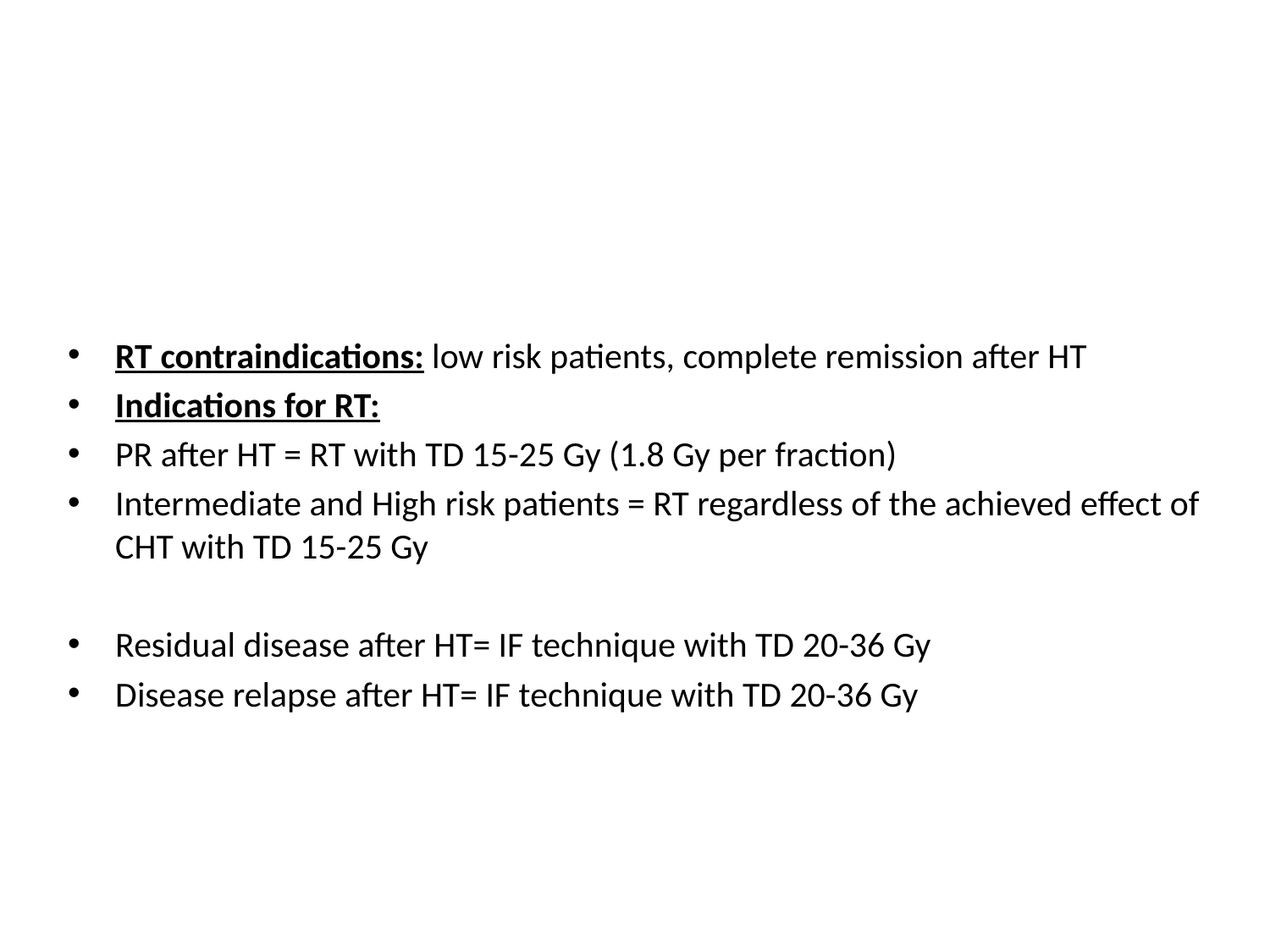

RT contraindications: low risk patients, complete remission after HT
Indications for RT:
PR after HT = RT with TD 15-25 Gy (1.8 Gy per fraction)
Intermediate and High risk patients = RT regardless of the achieved effect of CHT with TD 15-25 Gy

Residual disease after HT= IF technique with TD 20-36 Gy
Disease relapse after HT= IF technique with TD 20-36 Gy